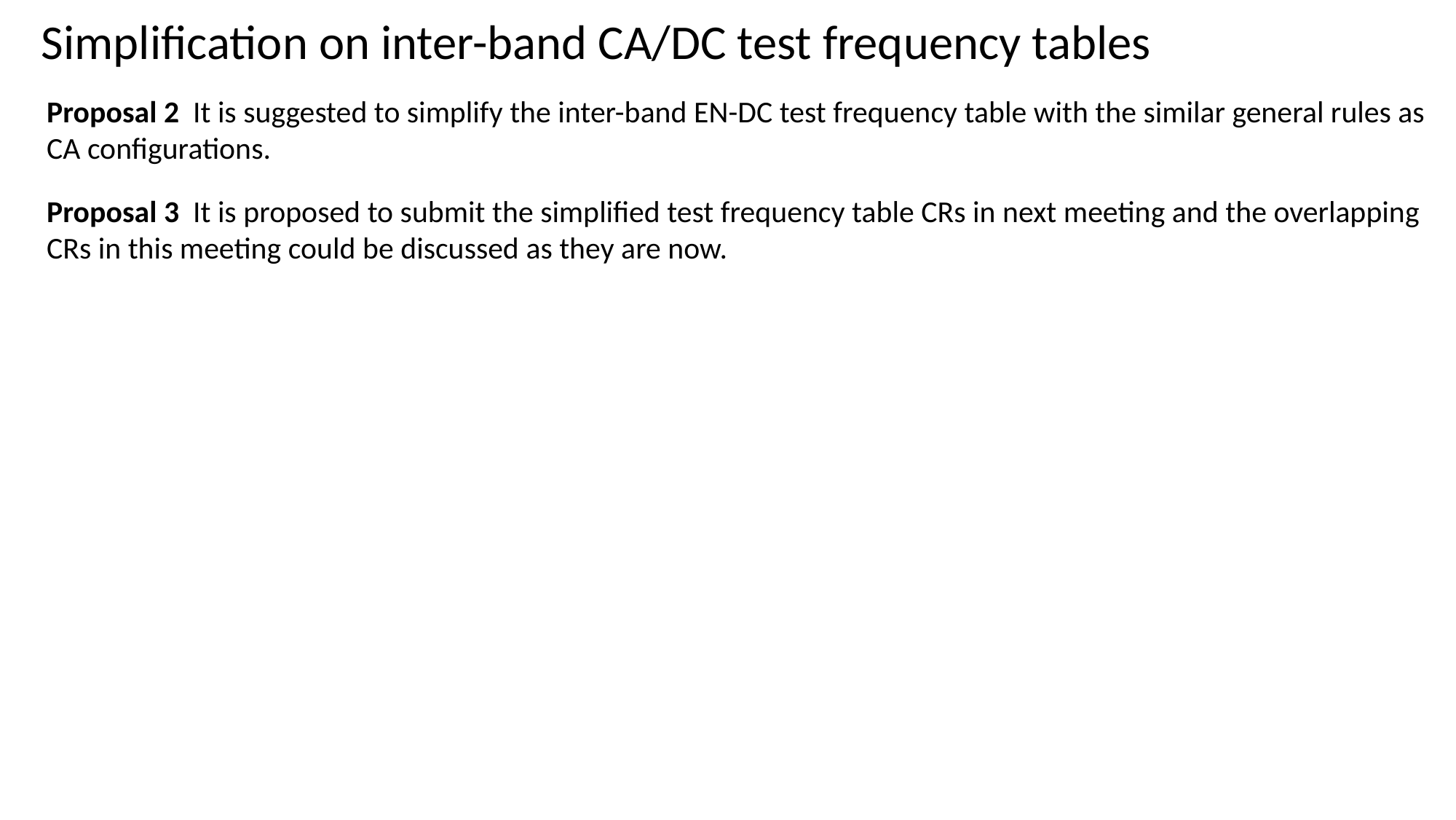

# Simplification on inter-band CA/DC test frequency tables
Proposal 2  It is suggested to simplify the inter-band EN-DC test frequency table with the similar general rules as CA configurations.
Proposal 3  It is proposed to submit the simplified test frequency table CRs in next meeting and the overlapping CRs in this meeting could be discussed as they are now.